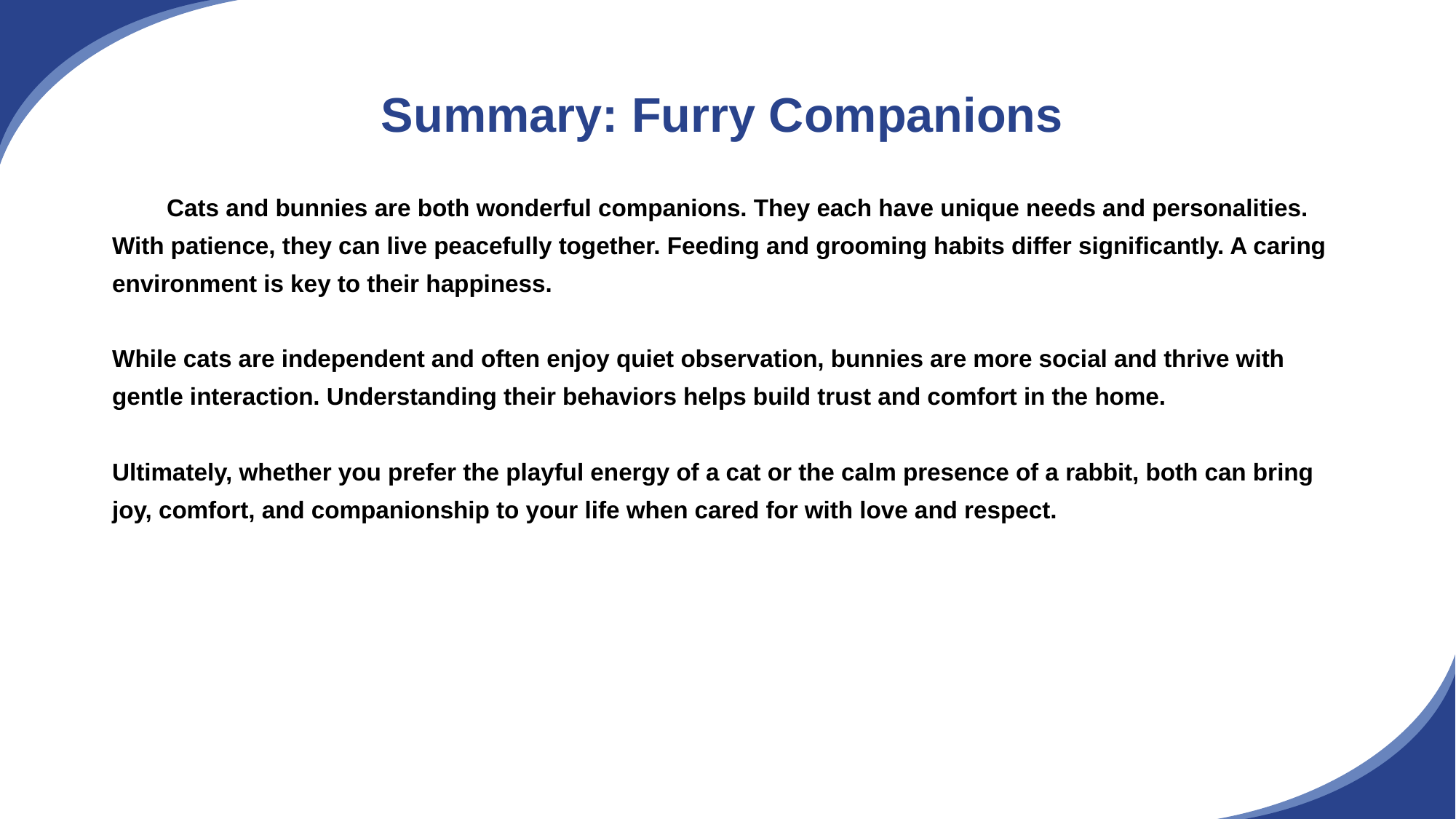

# Summary: Furry Companions
Cats and bunnies are both wonderful companions. They each have unique needs and personalities. With patience, they can live peacefully together. Feeding and grooming habits differ significantly. A caring environment is key to their happiness.
While cats are independent and often enjoy quiet observation, bunnies are more social and thrive with gentle interaction. Understanding their behaviors helps build trust and comfort in the home.
Ultimately, whether you prefer the playful energy of a cat or the calm presence of a rabbit, both can bring joy, comfort, and companionship to your life when cared for with love and respect.